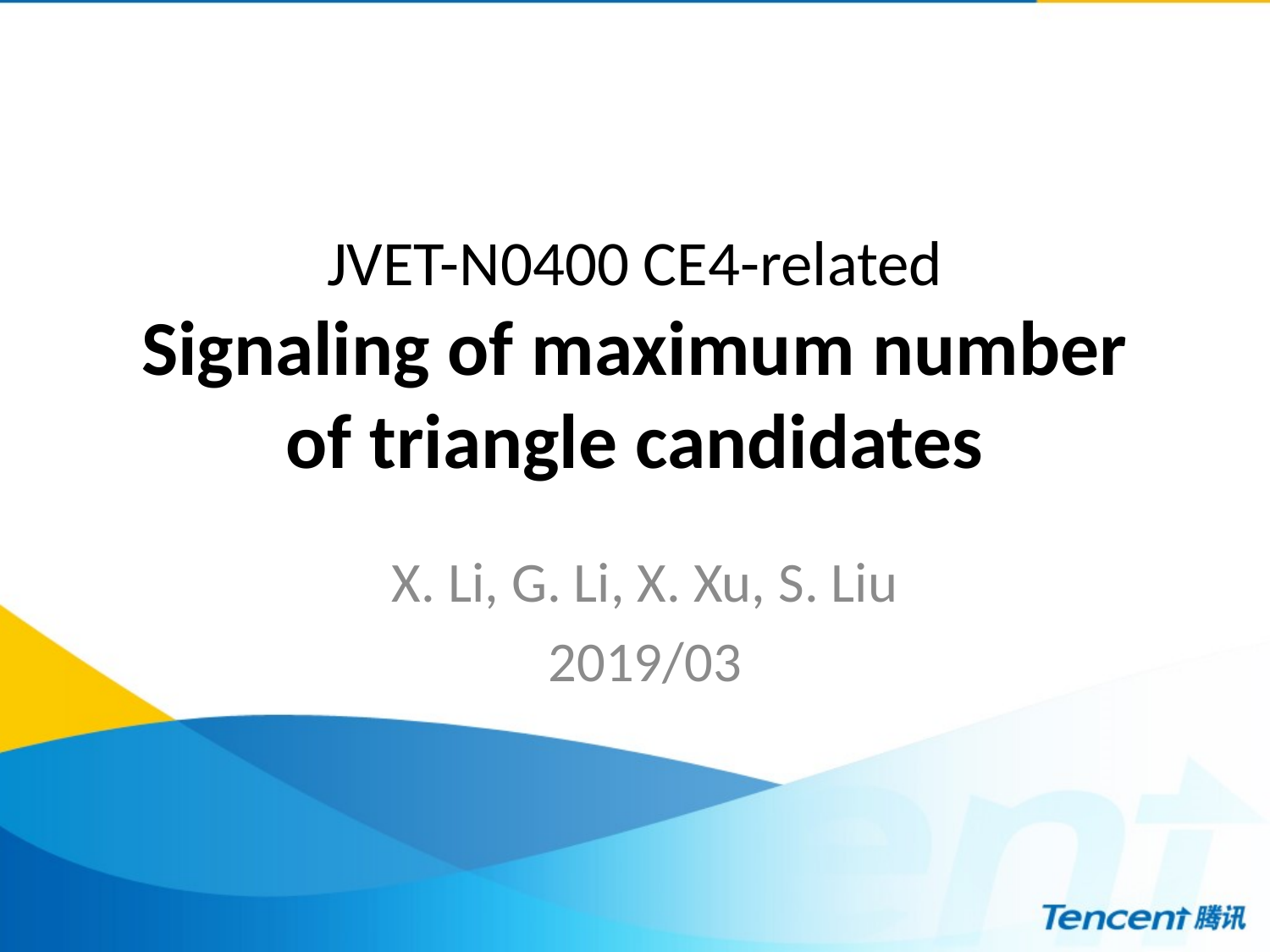

# JVET-N0400 CE4-related Signaling of maximum number of triangle candidates
X. Li, G. Li, X. Xu, S. Liu
2019/03